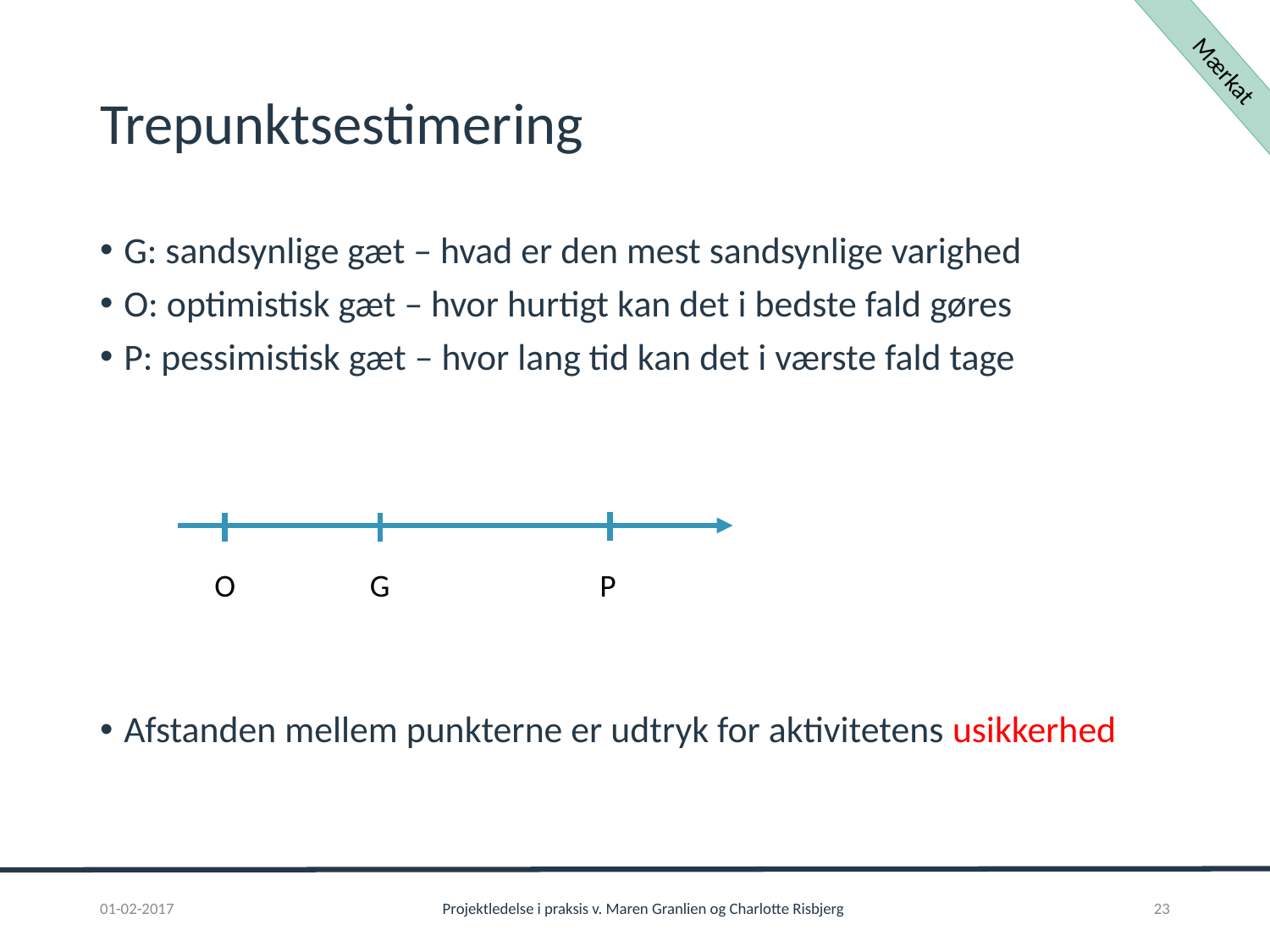

# Trepunktsestimering
Mærkat
G: sandsynlige gæt – hvad er den mest sandsynlige varighed
O: optimistisk gæt – hvor hurtigt kan det i bedste fald gøres
P: pessimistisk gæt – hvor lang tid kan det i værste fald tage

Afstanden mellem punkterne er udtryk for aktivitetens usikkerhed

O
G
P
01-02-2017
Projektledelse i praksis v. Maren Granlien og Charlotte Risbjerg
23